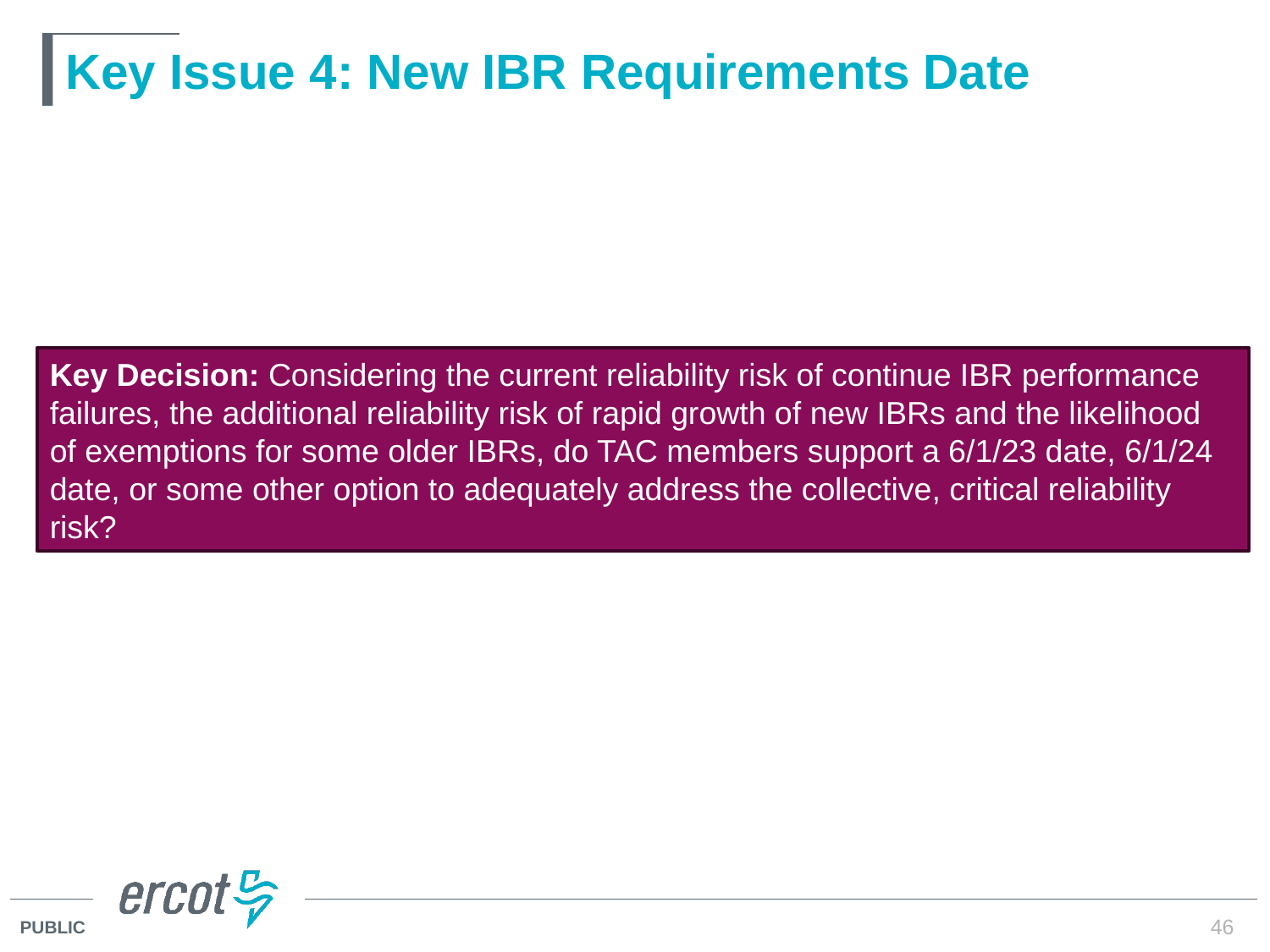

# Key Issue 4: New IBR Requirements Date
Key Decision: Considering the current reliability risk of continue IBR performance failures, the additional reliability risk of rapid growth of new IBRs and the likelihood of exemptions for some older IBRs, do TAC members support a 6/1/23 date, 6/1/24 date, or some other option to adequately address the collective, critical reliability risk?
46